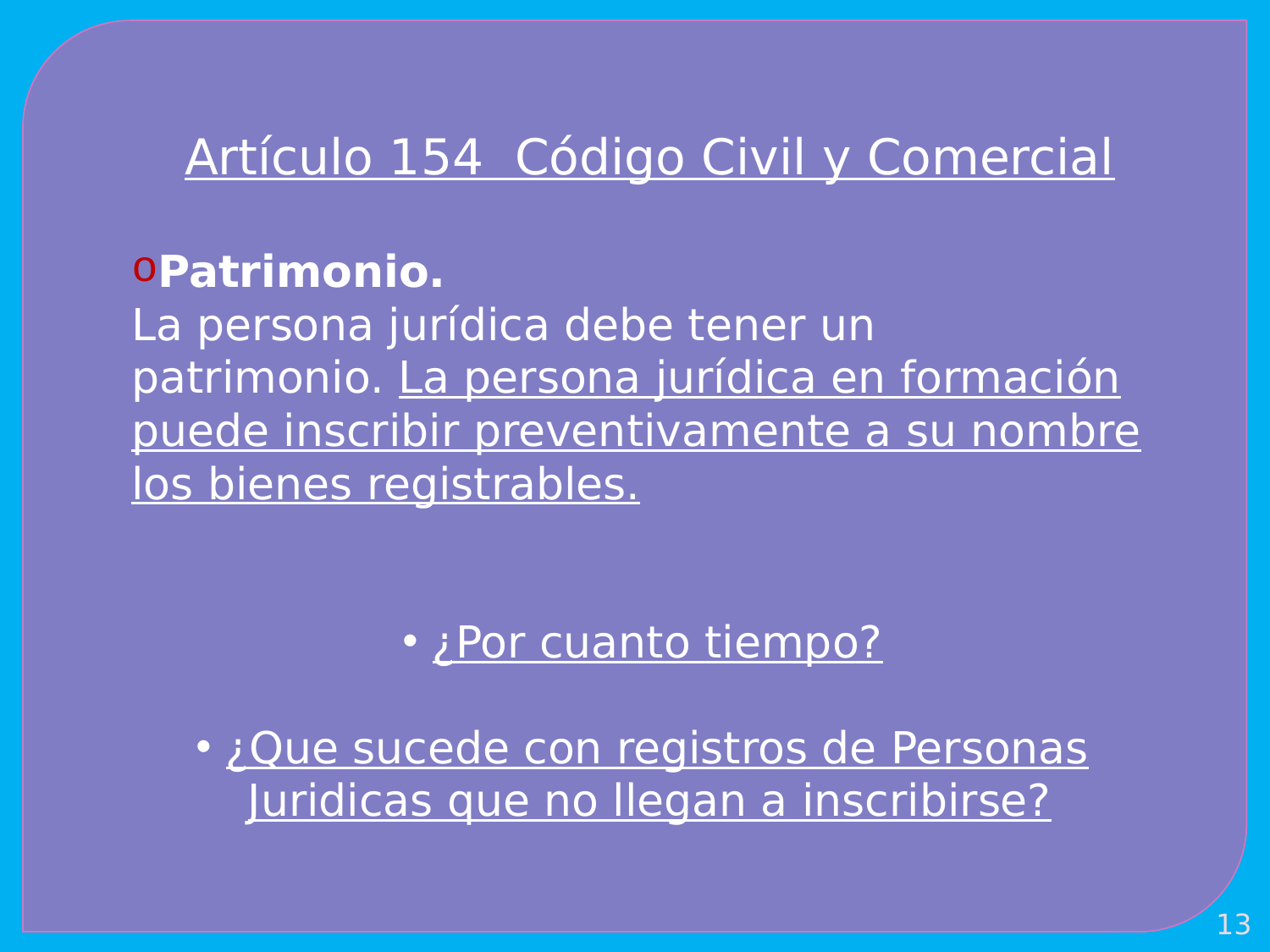

Artículo 154  Código Civil y Comercial

Patrimonio.
La persona jurídica debe tener un
patrimonio. La persona jurídica en formación puede inscribir preventivamente a su nombre los bienes registrables.

¿Por cuanto tiempo?

¿Que sucede con registros de Personas Juridicas que no llegan a inscribirse?
13